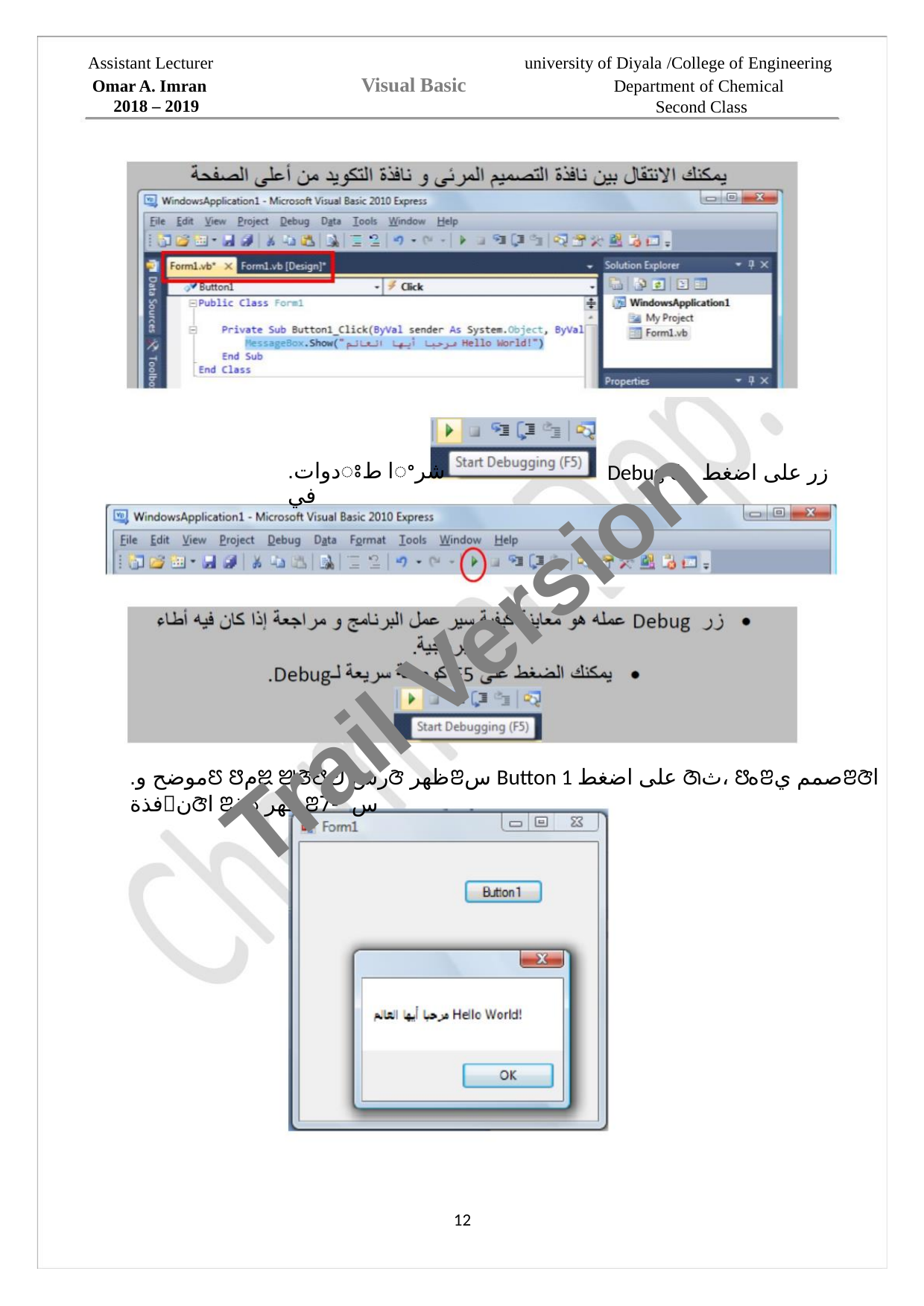

Assistant Lecturer
university of Diyala /College of Engineering
Visual Basic
Omar A. Imran
Department of Chemical
Second Class
2018 – 2019

Debug زر على اضغط -6
.دواتꢁا طꢀشر في
Trail Version
Trail Version
Trail Version
Trail Version
Trail Version
Trail Version
Trail Version
Trail Version
Trail Version
Trail Version
Trail Version
Trail Version
Trail Version
.موضح وꢄ ꢅمꢉ ꢈꢆꢅرس كꢆ ظهرꢂس Button 1 على اضغط ꢇث، ꢅهꢂصمم يꢂꢆا فذةꢅنꢆا ꢃذꢄ ظهرꢂس -7
12